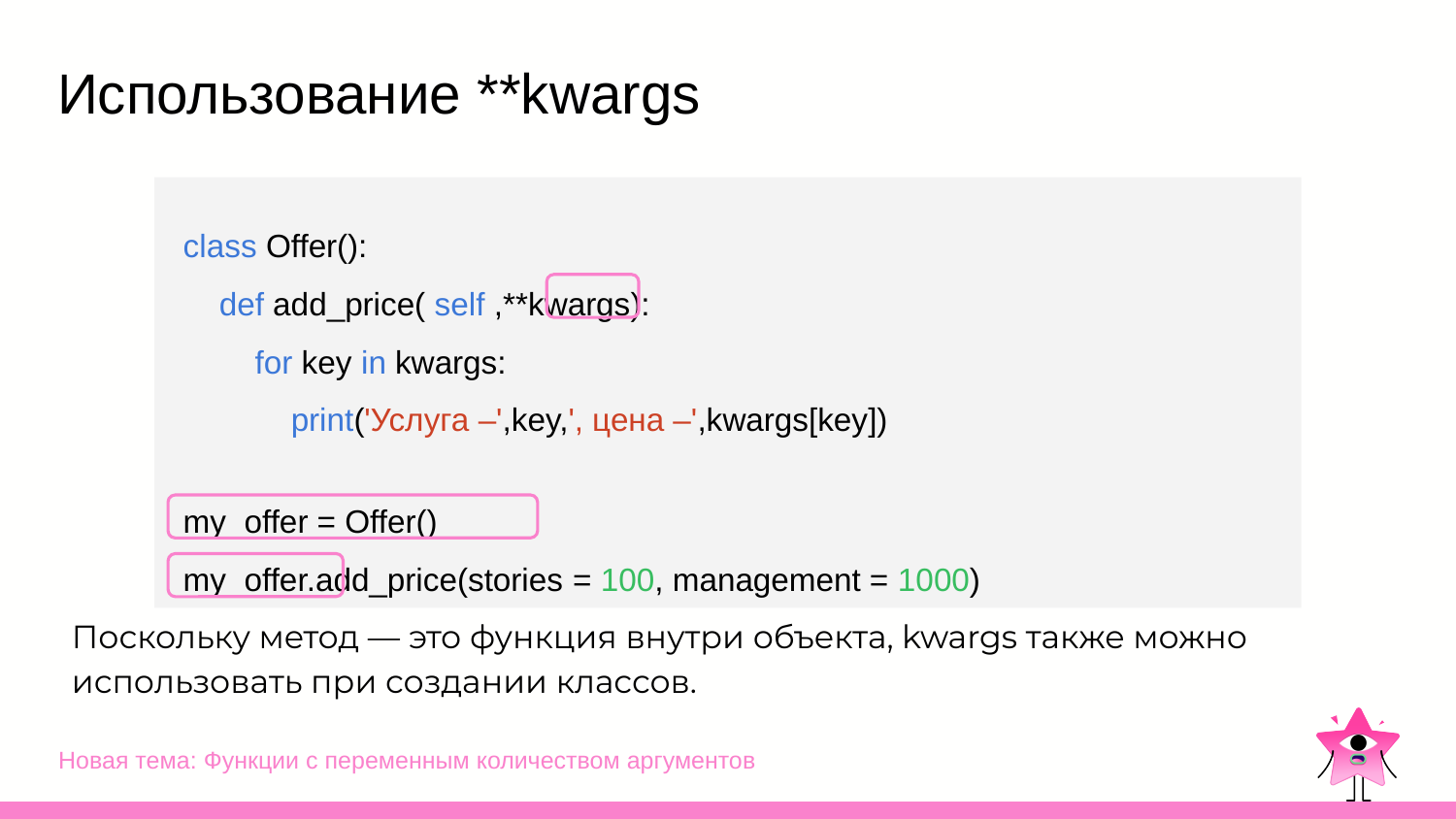

# Использование **kwargs
class Offer():
    def add_price( self ,**kwargs):
        for key in kwargs:
            print('Услуга –',key,', цена –',kwargs[key])

my_offer = Offer()
my_offer.add_price(stories = 100, management = 1000)

Поскольку метод — это функция внутри объекта, kwargs также можно использовать при создании классов.
Новая тема: Функции с переменным количеством аргументов